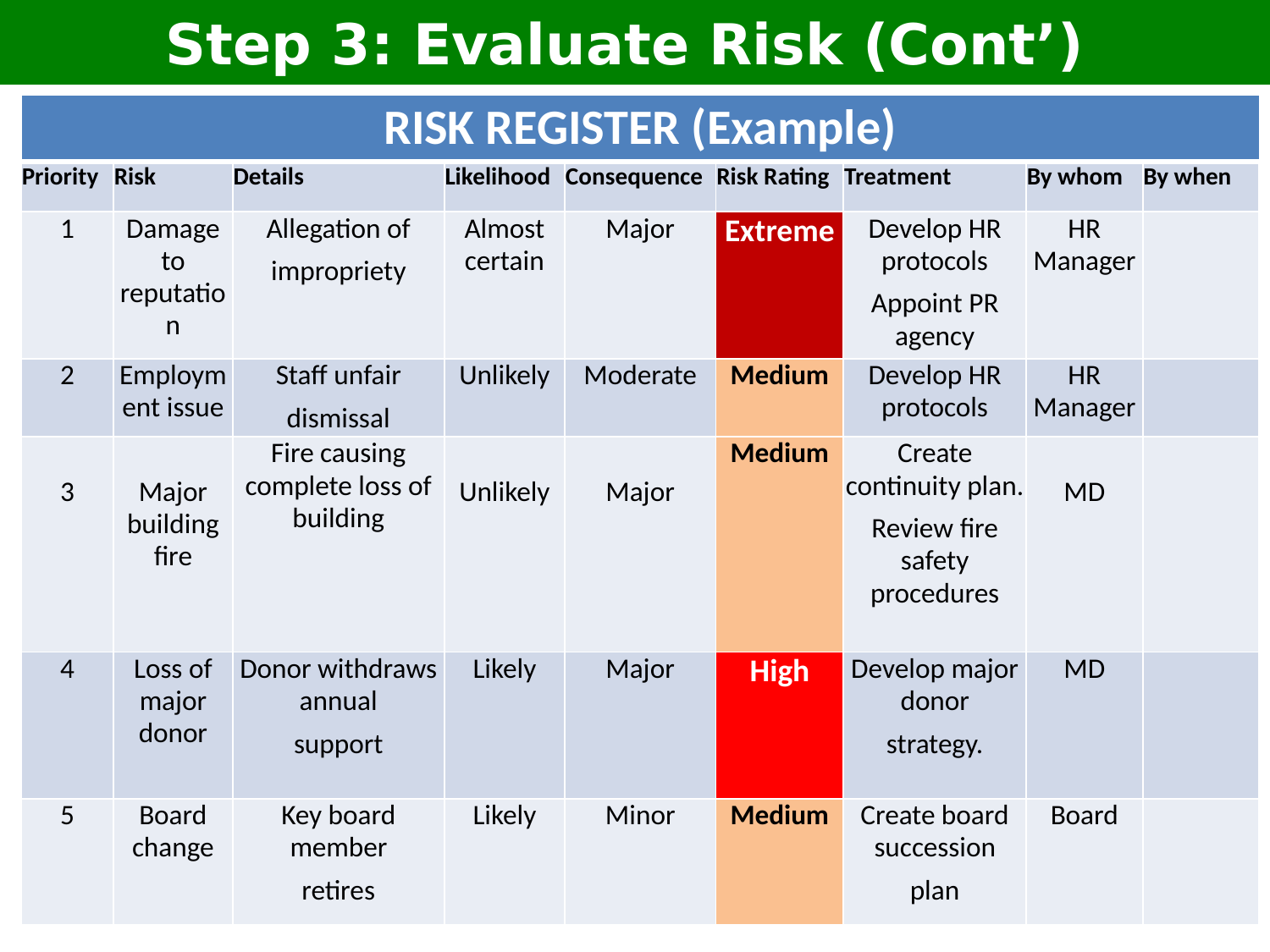

# Step 3: Evaluate Risk (Cont’)
| RISK REGISTER (Example) |  |  |  |  |  |  |  |  |
| --- | --- | --- | --- | --- | --- | --- | --- | --- |
| Priority | Risk | Details | Likelihood | Consequence | Risk Rating | Treatment | By whom | By when |
| 1 | Damage to reputation | Allegation of impropriety | Almost certain | Major | Extreme | Develop HR protocols Appoint PR agency | HR Manager |  |
| 2 | Employment issue | Staff unfair dismissal | Unlikely | Moderate | Medium | Develop HR protocols | HR Manager |  |
| 3 | Major building fire | Fire causing complete loss of building | Unlikely | Major | Medium | Create continuity plan. Review fire safety procedures | MD |  |
| 4 | Loss of major donor | Donor withdraws annual support | Likely | Major | High | Develop major donor strategy. | MD |  |
| 5 | Board change | Key board member retires | Likely | Minor | Medium | Create board succession plan | Board |  |